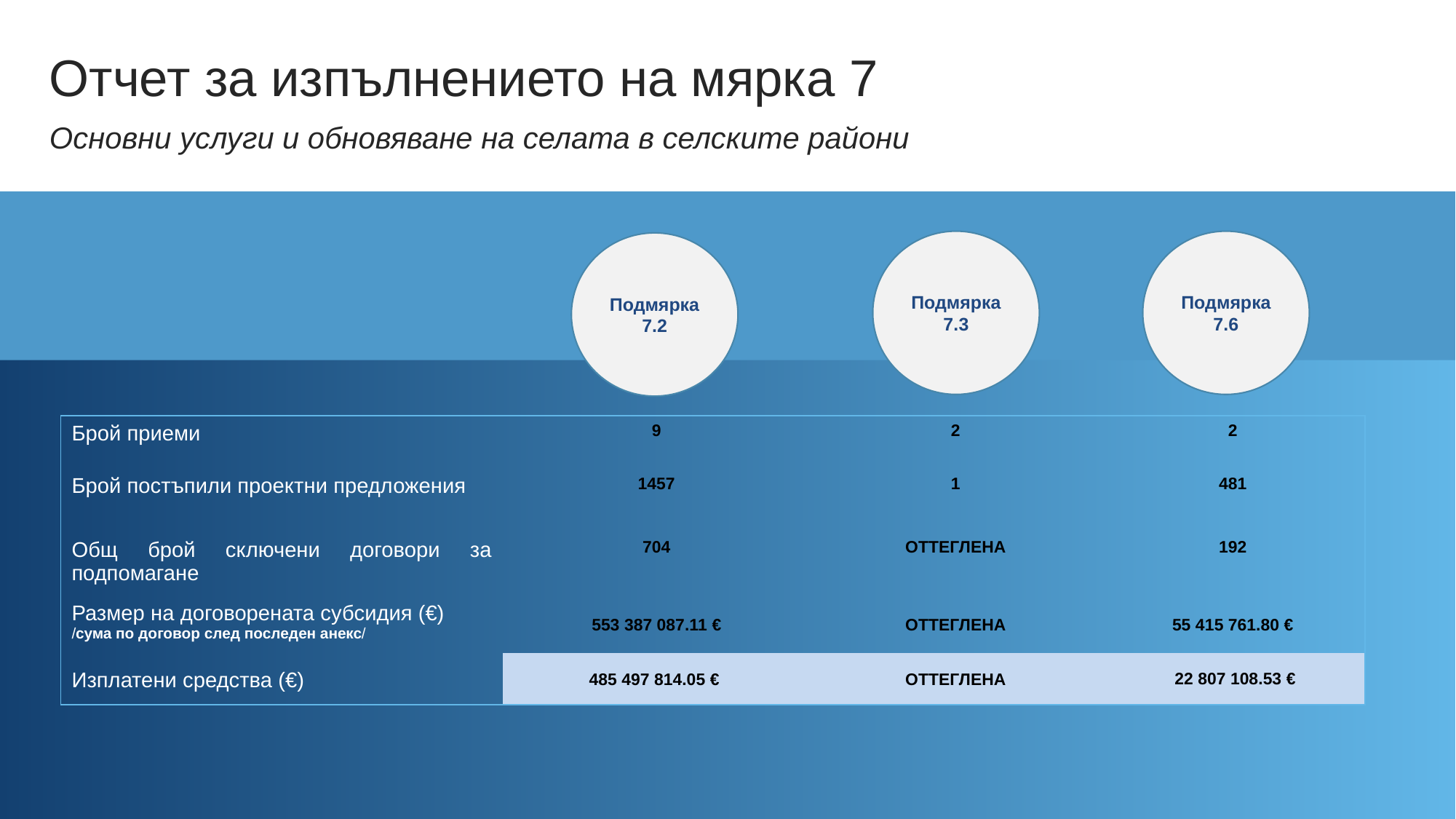

Отчет за изпълнението на мярка 7
Основни услуги и обновяване на селата в селските райони

Подмярка 7.3
Подмярка
7.6
Подмярка 7.2
| Брой приеми | 9 | 2 | 2 |
| --- | --- | --- | --- |
| Брой постъпили проектни предложения | 1457 | 1 | 481 |
| Общ брой сключени договори за подпомагане | 704 | ОТТЕГЛЕНА | 192 |
| Размер на договорената субсидия (€) /сума по договор след последен анекс/ | 553 387 087.11 € | ОТТЕГЛЕНА | 55 415 761.80 € |
| Изплатени средства (€) | 485 497 814.05 € | ОТТЕГЛЕНА | 22 807 108.53 € |